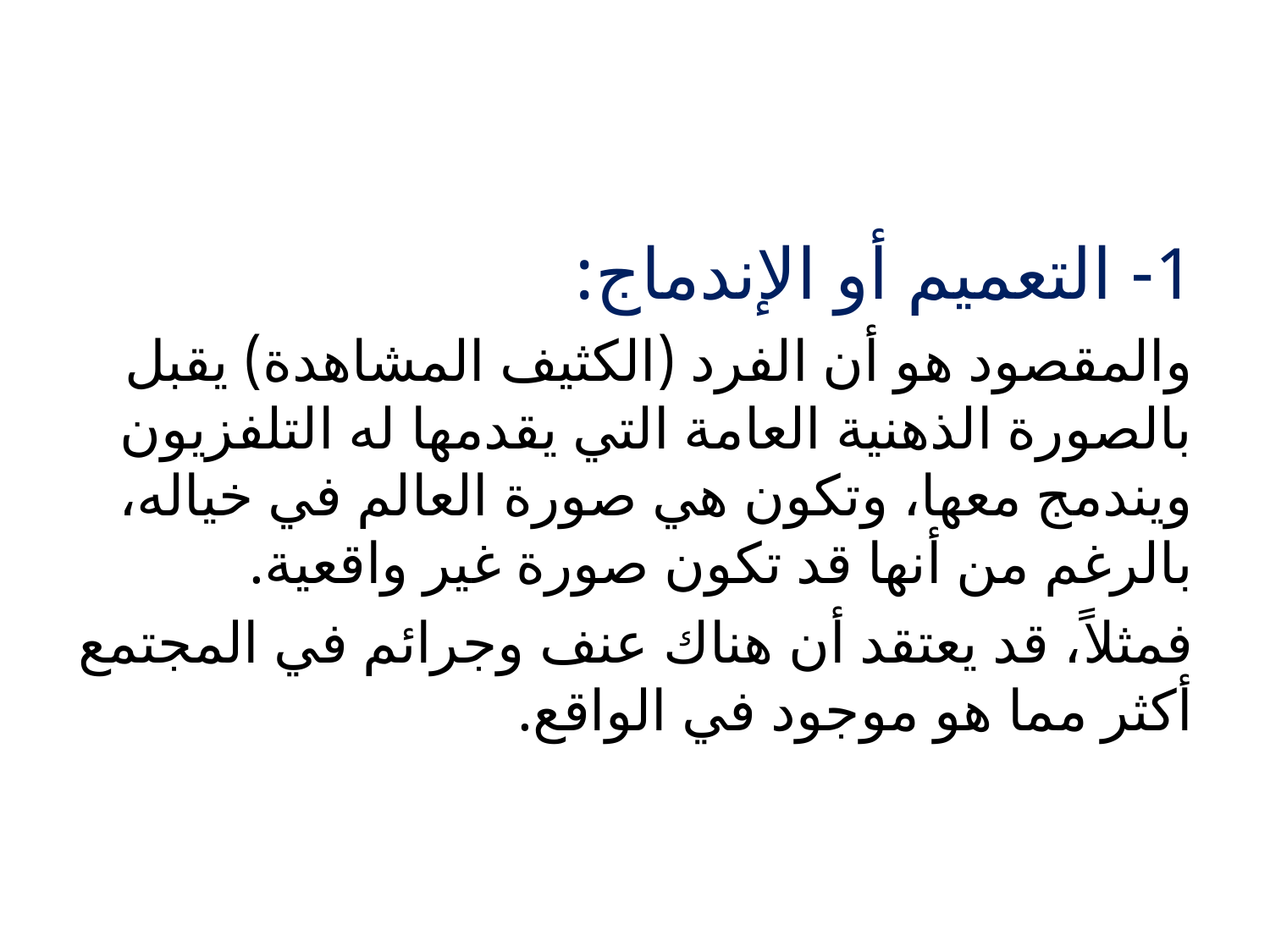

#
1- التعميم أو الإندماج:
والمقصود هو أن الفرد (الكثيف المشاهدة) يقبل بالصورة الذهنية العامة التي يقدمها له التلفزيون ويندمج معها، وتكون هي صورة العالم في خياله، بالرغم من أنها قد تكون صورة غير واقعية.
فمثلاً، قد يعتقد أن هناك عنف وجرائم في المجتمع أكثر مما هو موجود في الواقع.